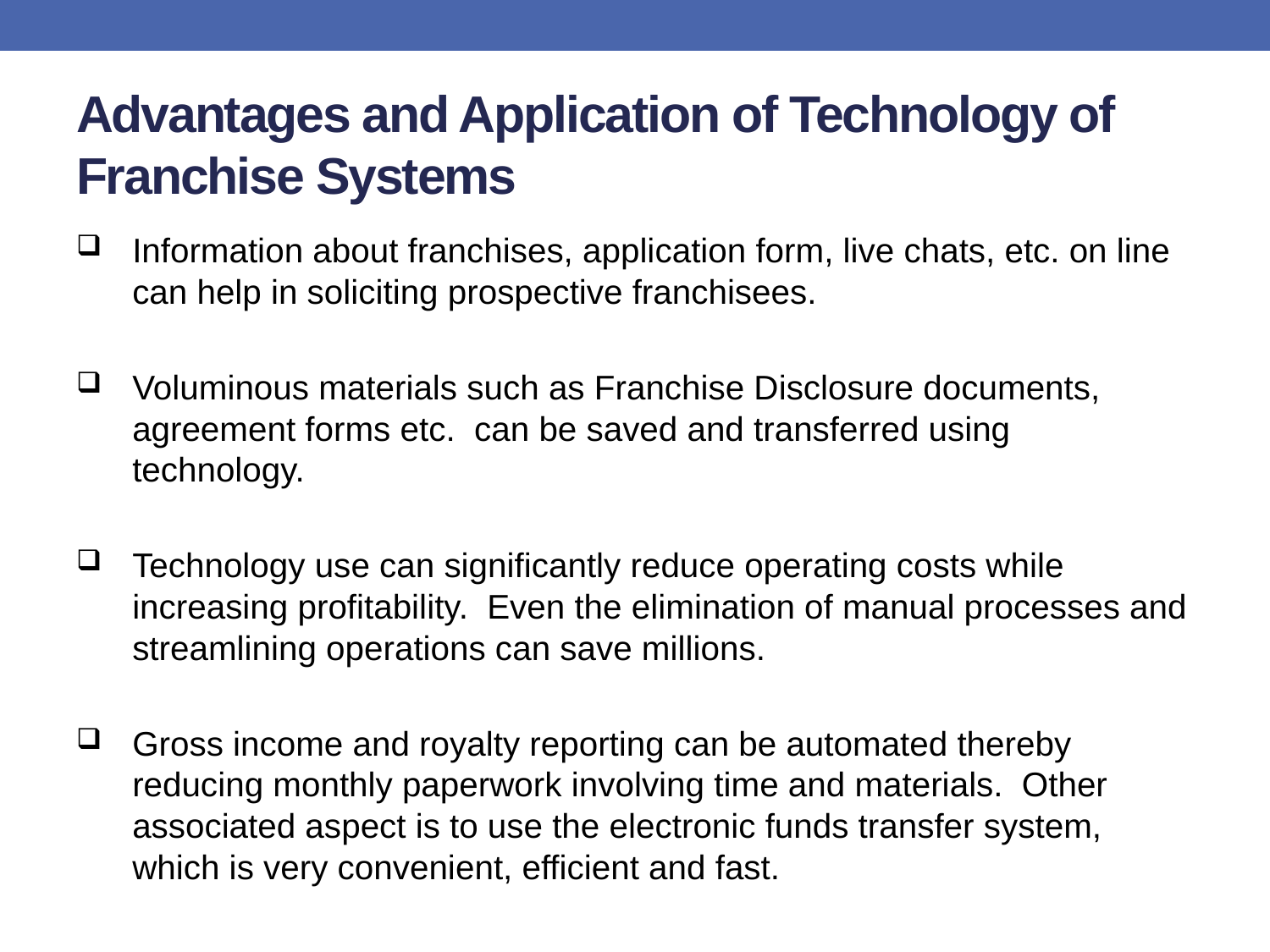

# Advantages and Application of Technology of Franchise Systems
Information about franchises, application form, live chats, etc. on line can help in soliciting prospective franchisees.

Voluminous materials such as Franchise Disclosure documents, agreement forms etc.  can be saved and transferred using technology.

Technology use can significantly reduce operating costs while increasing profitability.  Even the elimination of manual processes and streamlining operations can save millions.

Gross income and royalty reporting can be automated thereby reducing monthly paperwork involving time and materials.  Other associated aspect is to use the electronic funds transfer system, which is very convenient, efficient and fast.